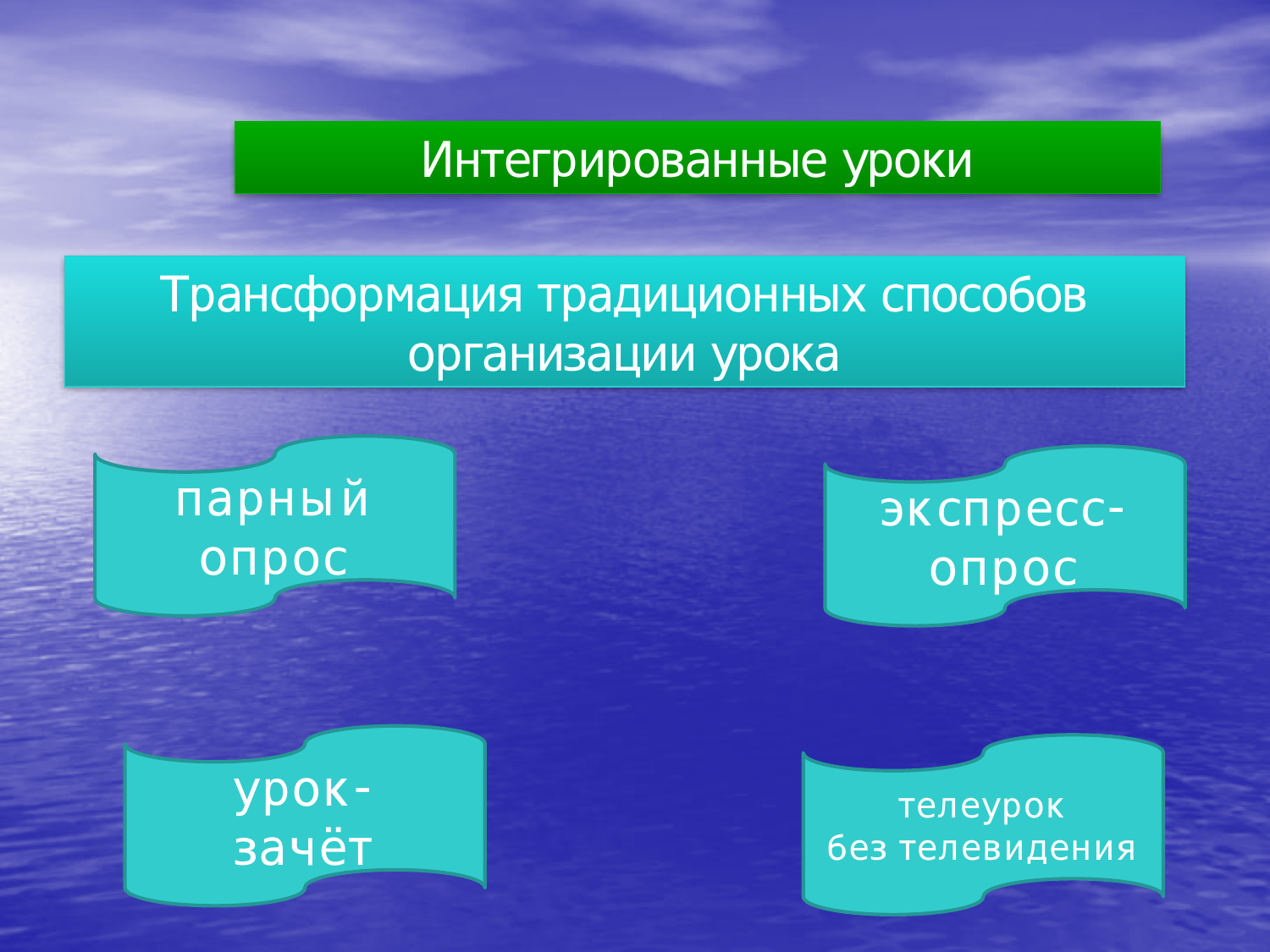

Интегрированные уроки
Трансформация традиционных способов организации урока
парный опрос
экспресс-
опрос
урок-
зачёт
телеурок
без телевидения